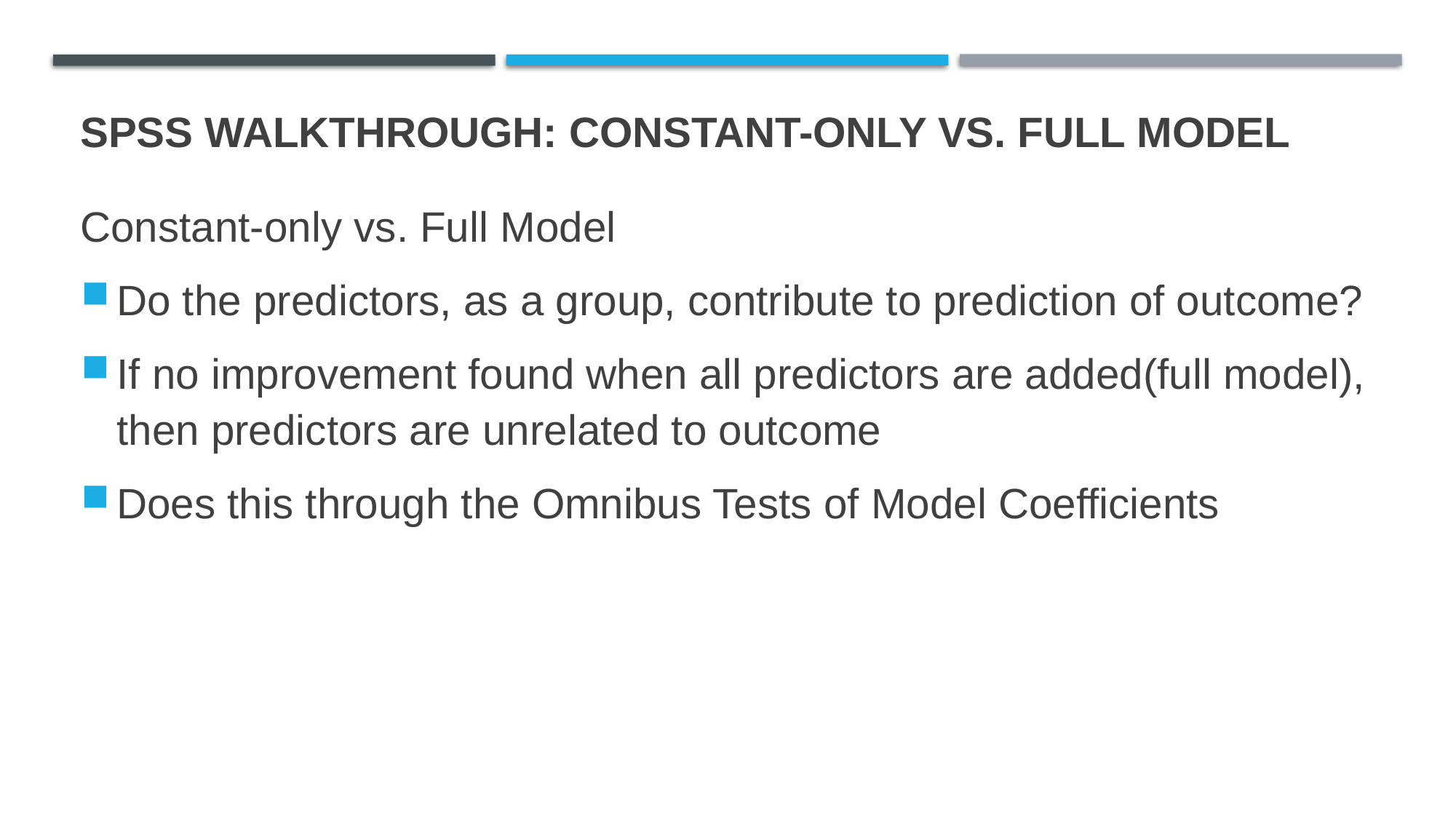

# SPSS WALKTHROUGH: Constant-only vs. Full Model
Constant-only vs. Full Model
Do the predictors, as a group, contribute to prediction of outcome?
If no improvement found when all predictors are added(full model), then predictors are unrelated to outcome
Does this through the Omnibus Tests of Model Coefficients